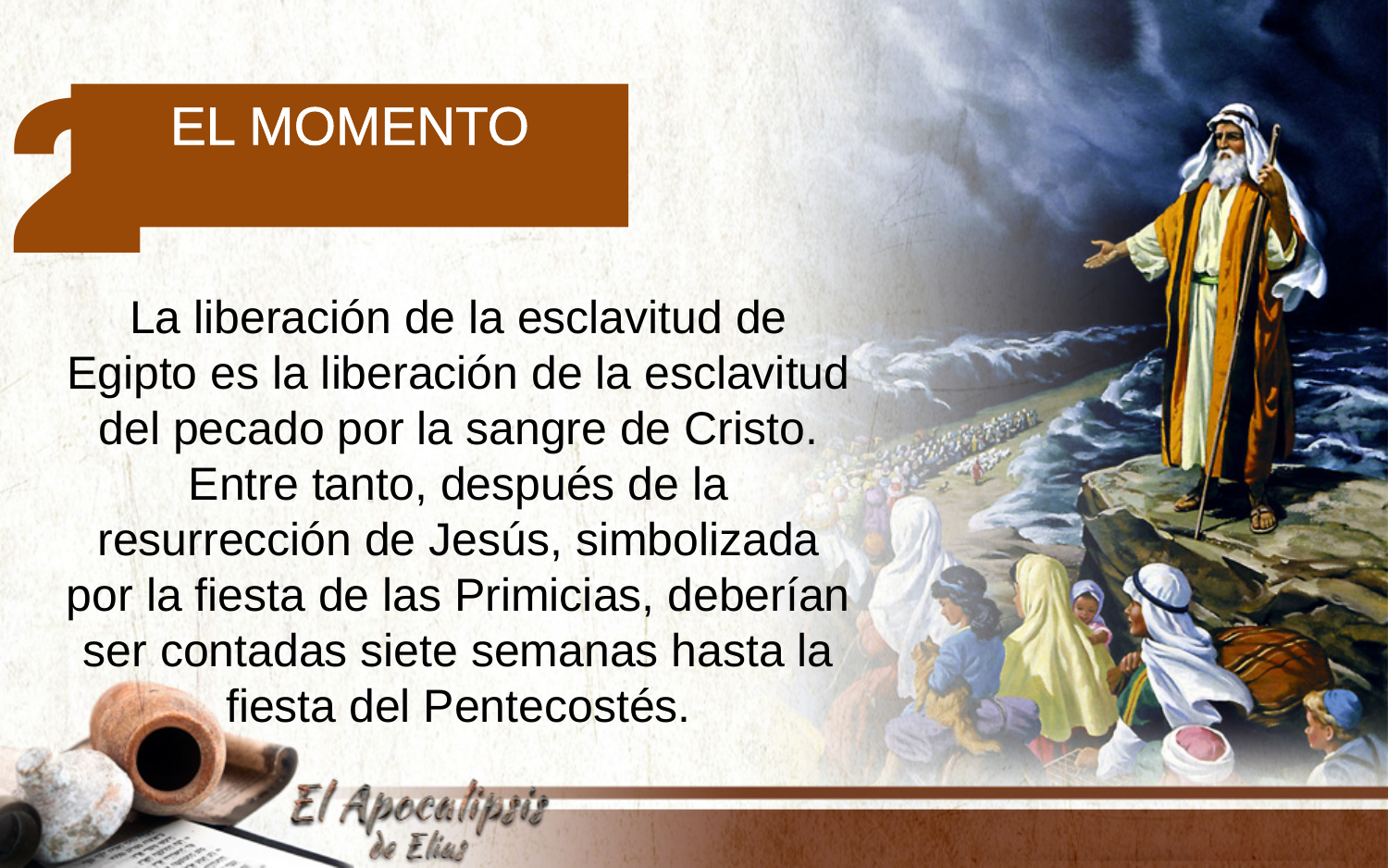

2
El momento

La liberación de la esclavitud de Egipto es la liberación de la esclavitud del pecado por la sangre de Cristo. Entre tanto, después de la resurrección de Jesús, simbolizada por la fiesta de las Primicias, deberían ser contadas siete semanas hasta la fiesta del Pentecostés.